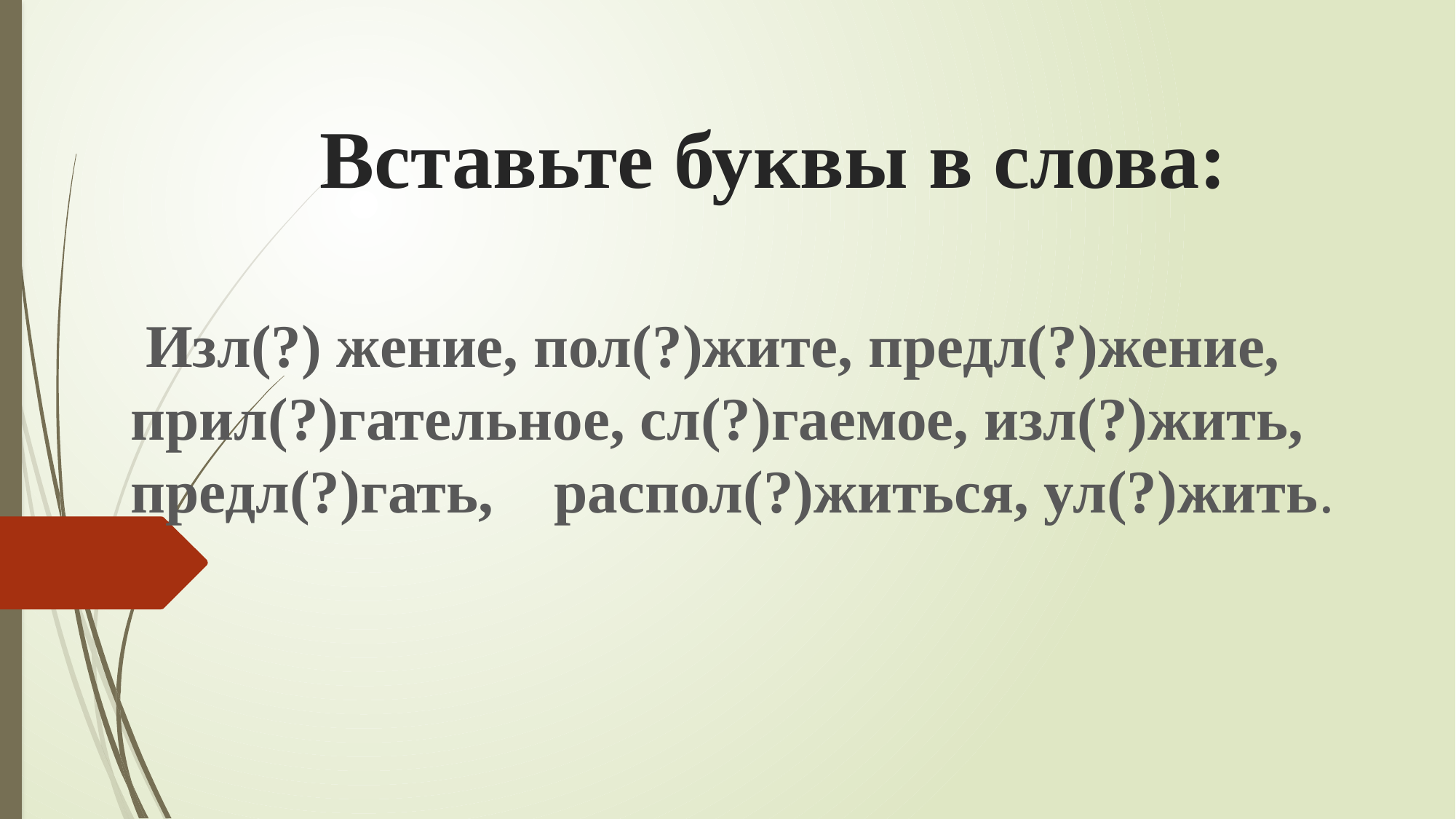

# Вставьте буквы в слова:
 Изл(?) жение, пол(?)жите, предл(?)жение, прил(?)гательное, сл(?)гаемое, изл(?)жить, предл(?)гать,    распол(?)житься, ул(?)жить.